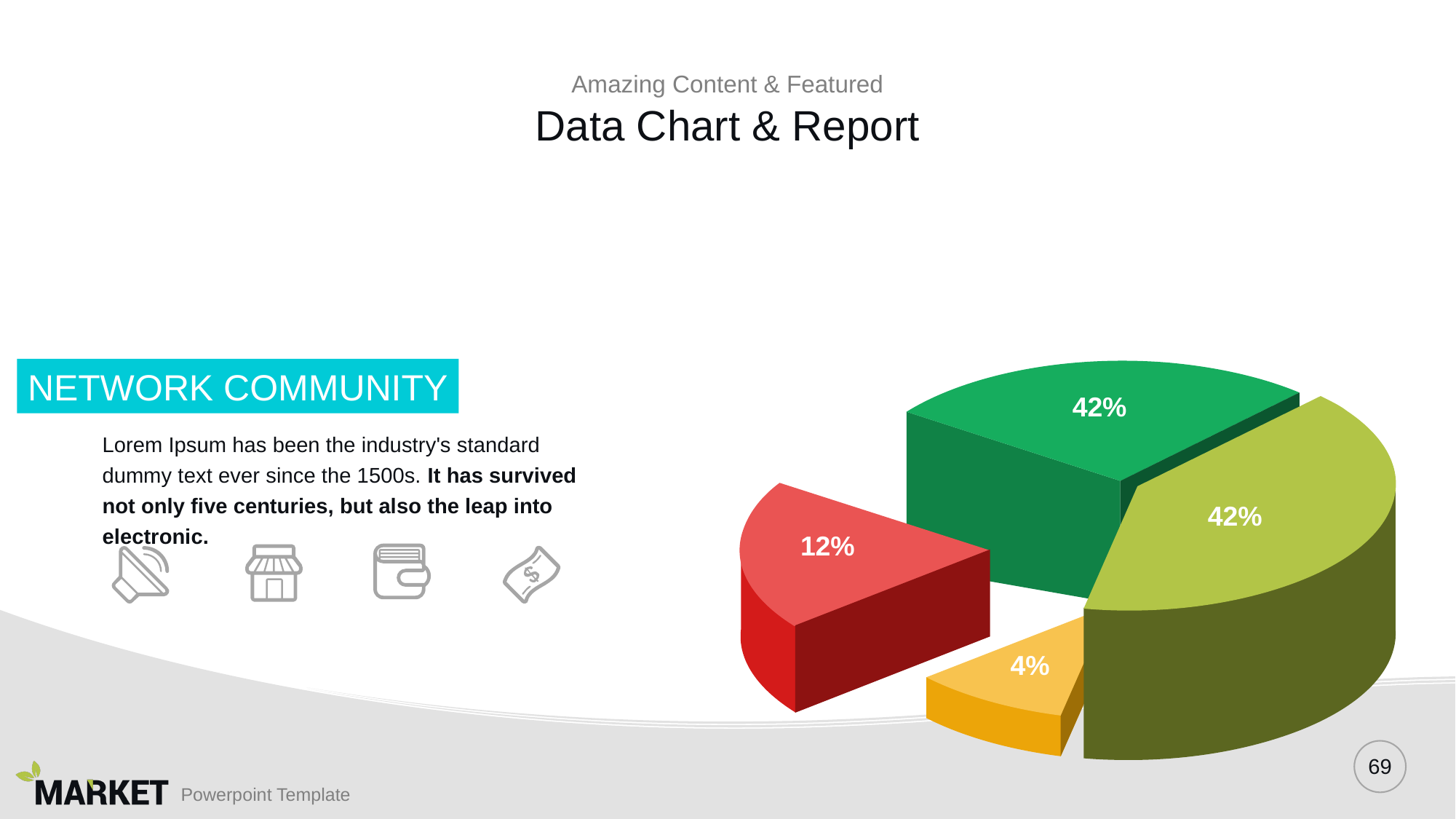

Amazing Content & Featured
# Data Chart & Report
NETWORK COMMUNITY

42%
42%
12%
4%
Lorem Ipsum has been the industry's standard dummy text ever since the 1500s. It has survived not only five centuries, but also the leap into electronic.